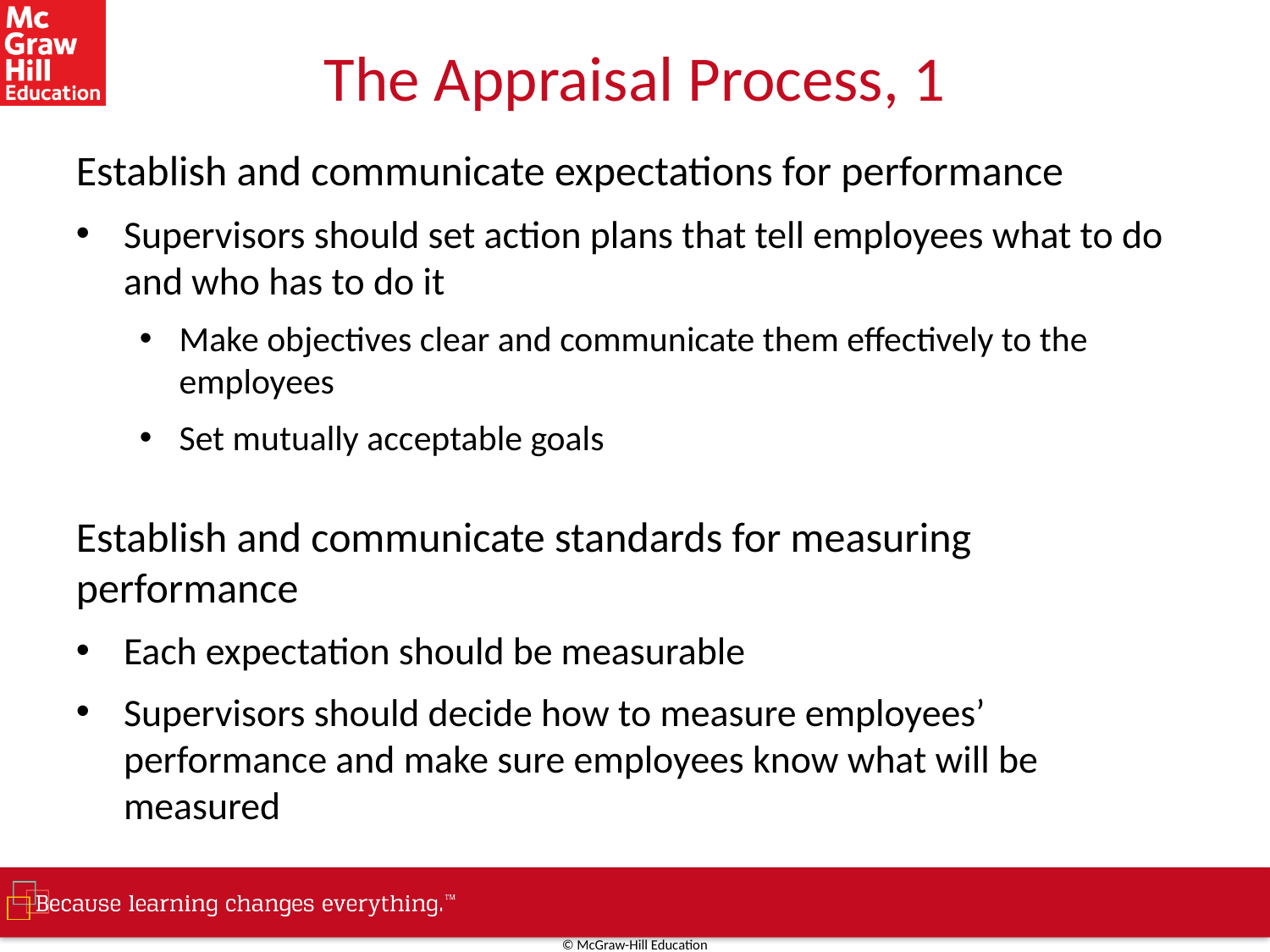

# The Appraisal Process, 1
Establish and communicate expectations for performance
Supervisors should set action plans that tell employees what to do and who has to do it
Make objectives clear and communicate them effectively to the employees
Set mutually acceptable goals

Establish and communicate standards for measuring performance
Each expectation should be measurable
Supervisors should decide how to measure employees’ performance and make sure employees know what will be measured